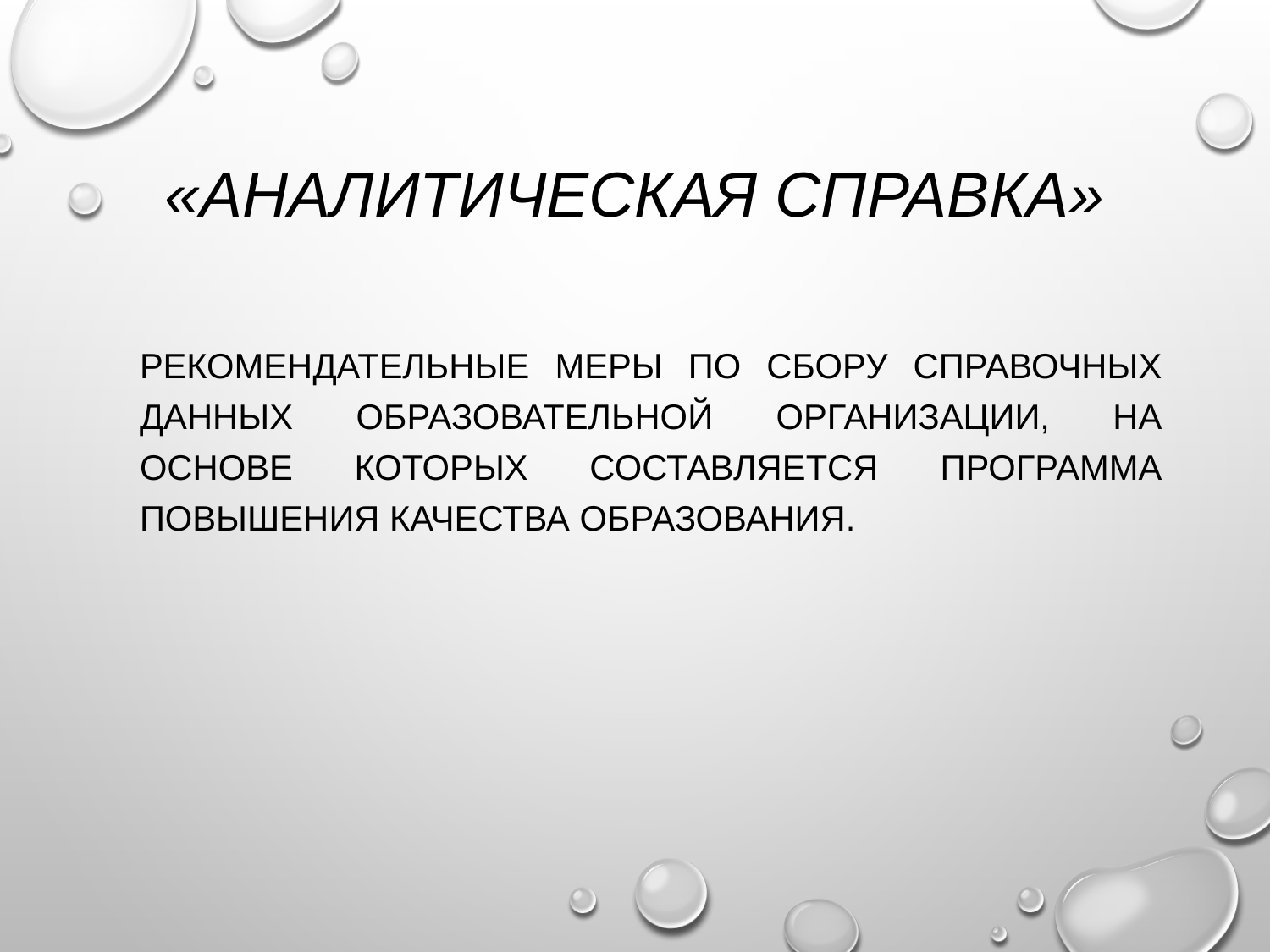

# «Аналитическая справка»
рекомендательные меры по сбору справочных данных образовательной организации, на основе которых составляется программа повышения качества образования.